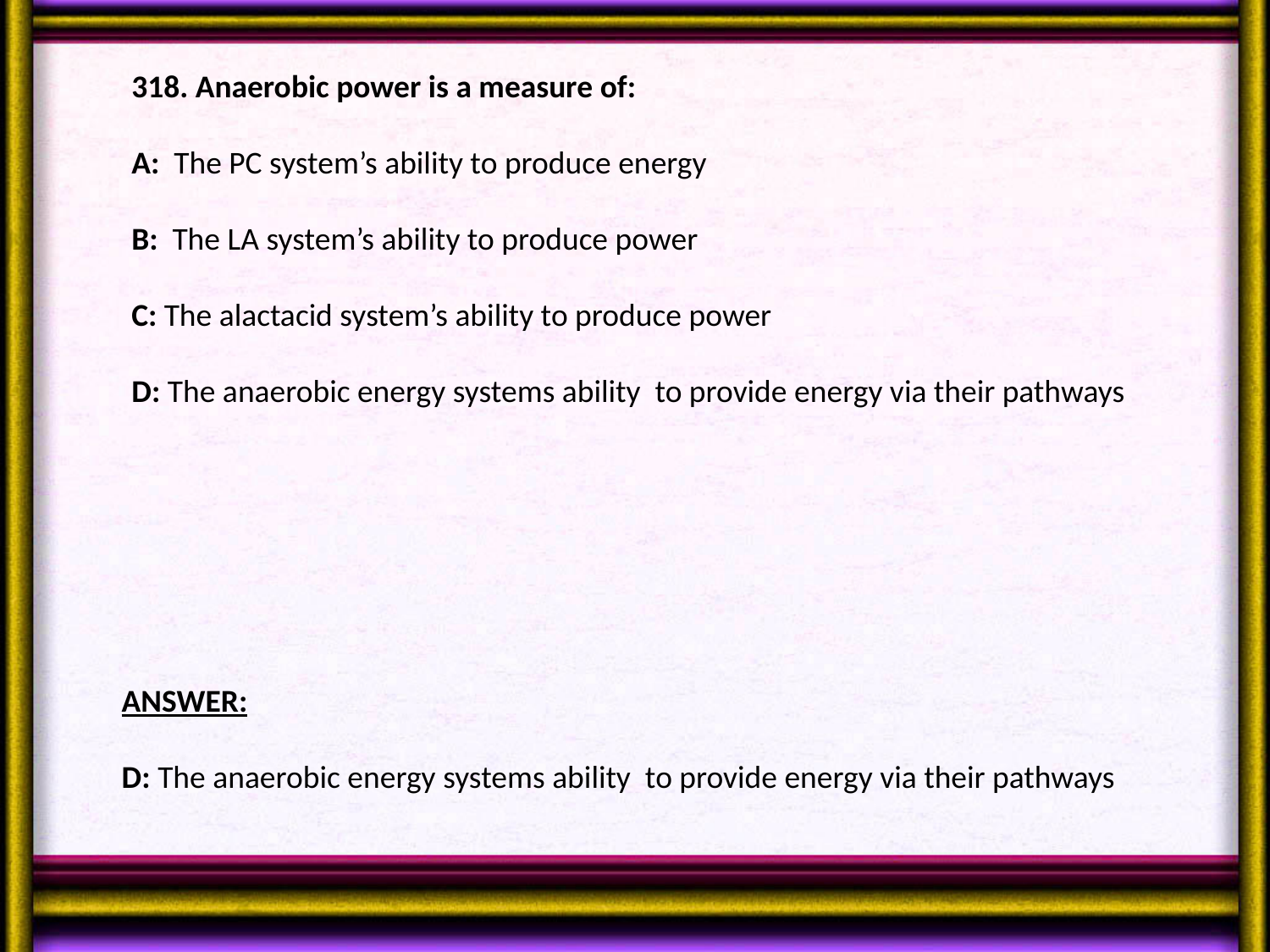

318. Anaerobic power is a measure of:

A:  The PC system’s ability to produce energy

B:  The LA system’s ability to produce power

C: The alactacid system’s ability to produce power

D: The anaerobic energy systems ability  to provide energy via their pathways

ANSWER:

D: The anaerobic energy systems ability  to provide energy via their pathways